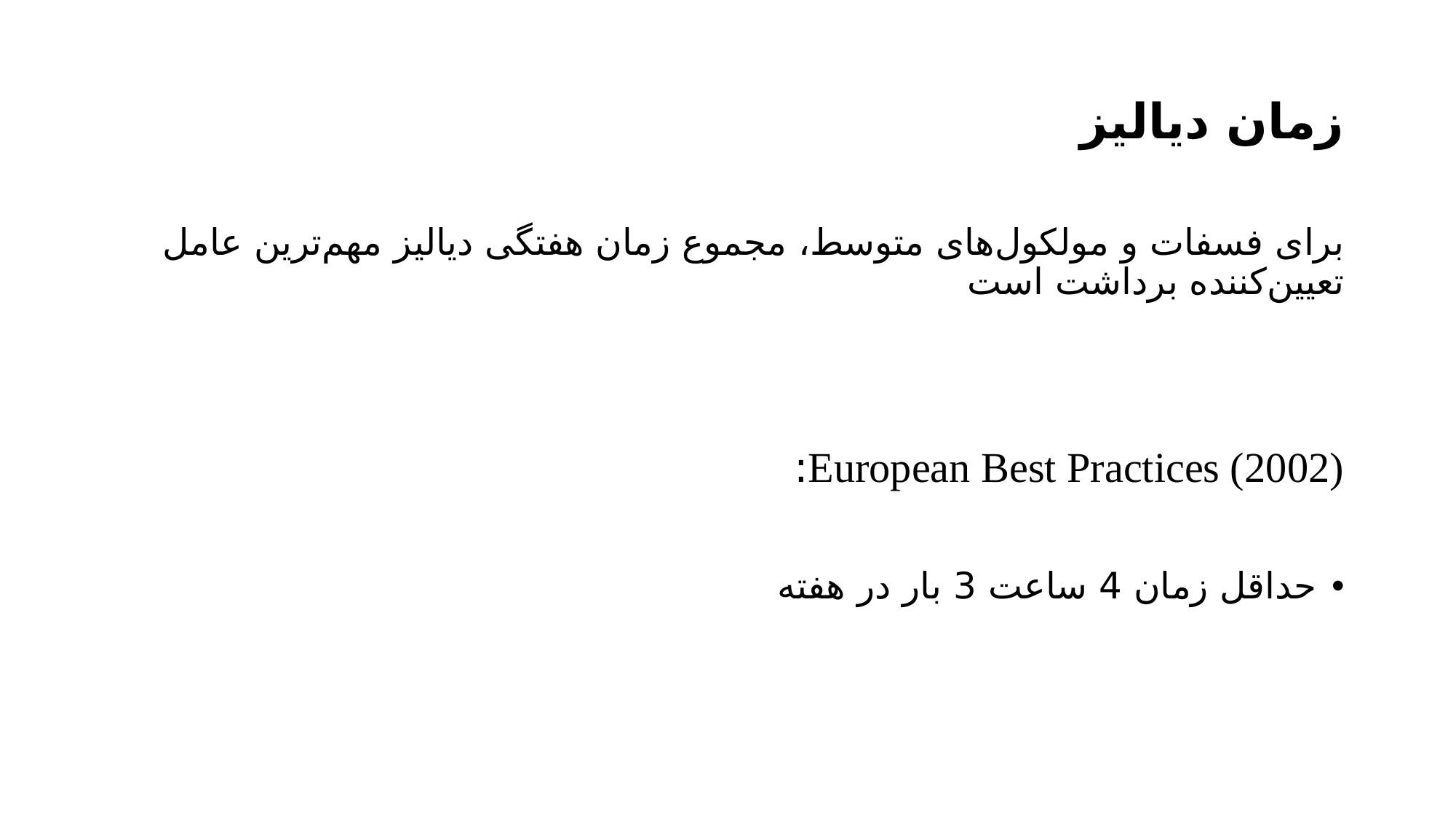

# زمان دیالیز
برای فسفات و مولکول‌های متوسط، مجموع زمان هفتگی دیالیز مهم‌ترین عامل تعیین‌کننده برداشت است

European Best Practices (2002):

حداقل زمان 4 ساعت 3 بار در هفته